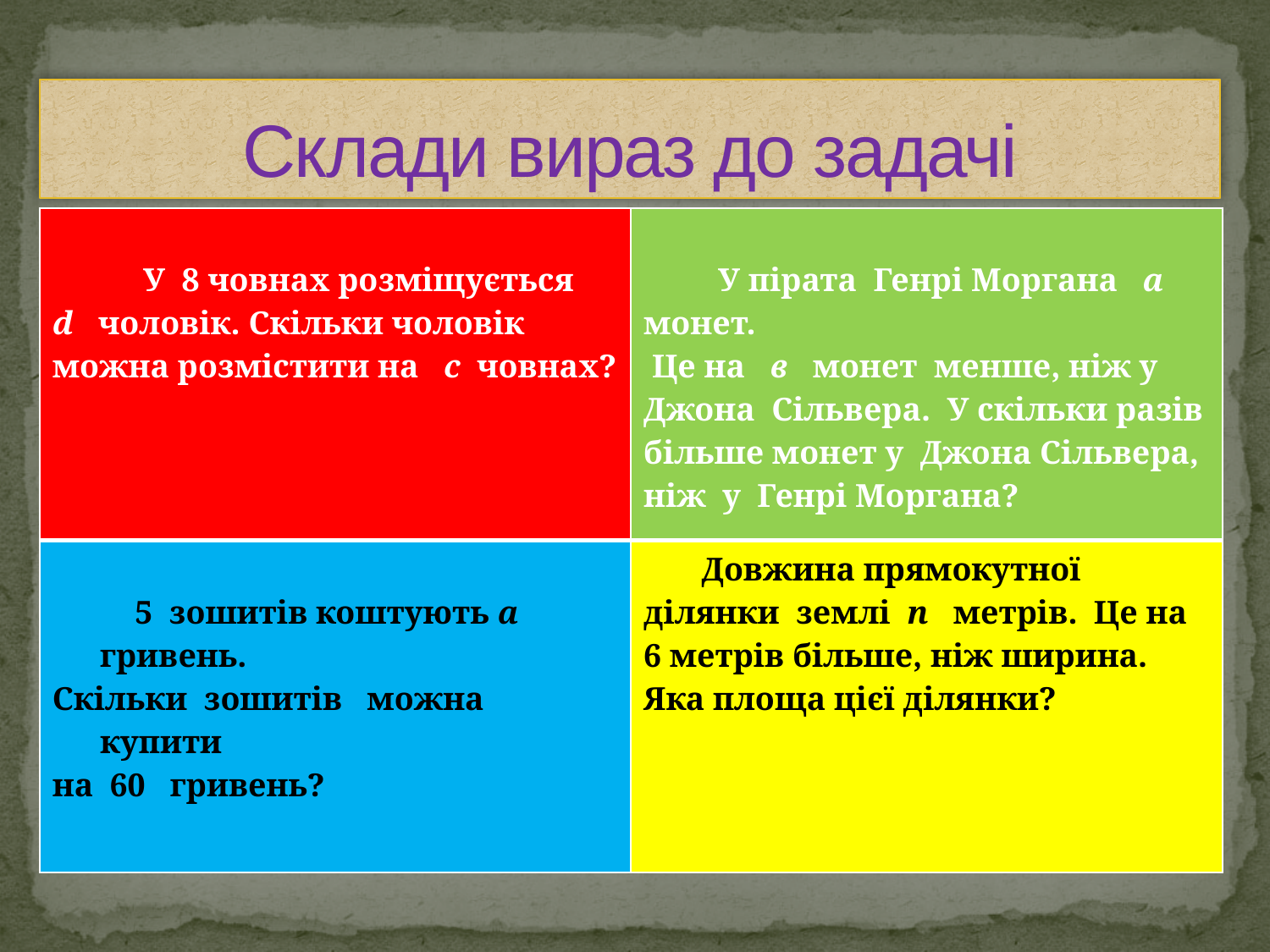

# Склади вираз до задачі
| У 8 човнах розміщується d чоловік. Скільки чоловік можна розмістити на c човнах? | У пірата Генрі Моргана а монет. Це на в монет менше, ніж у Джона Сільвера. У скільки разів більше монет у Джона Сільвера, ніж у Генрі Моргана? |
| --- | --- |
| 5 зошитів коштують а гривень. Скільки зошитів можна купити на 60 гривень? | Довжина прямокутної ділянки землі n метрів. Це на 6 метрів більше, ніж ширина. Яка площа цієї ділянки? |